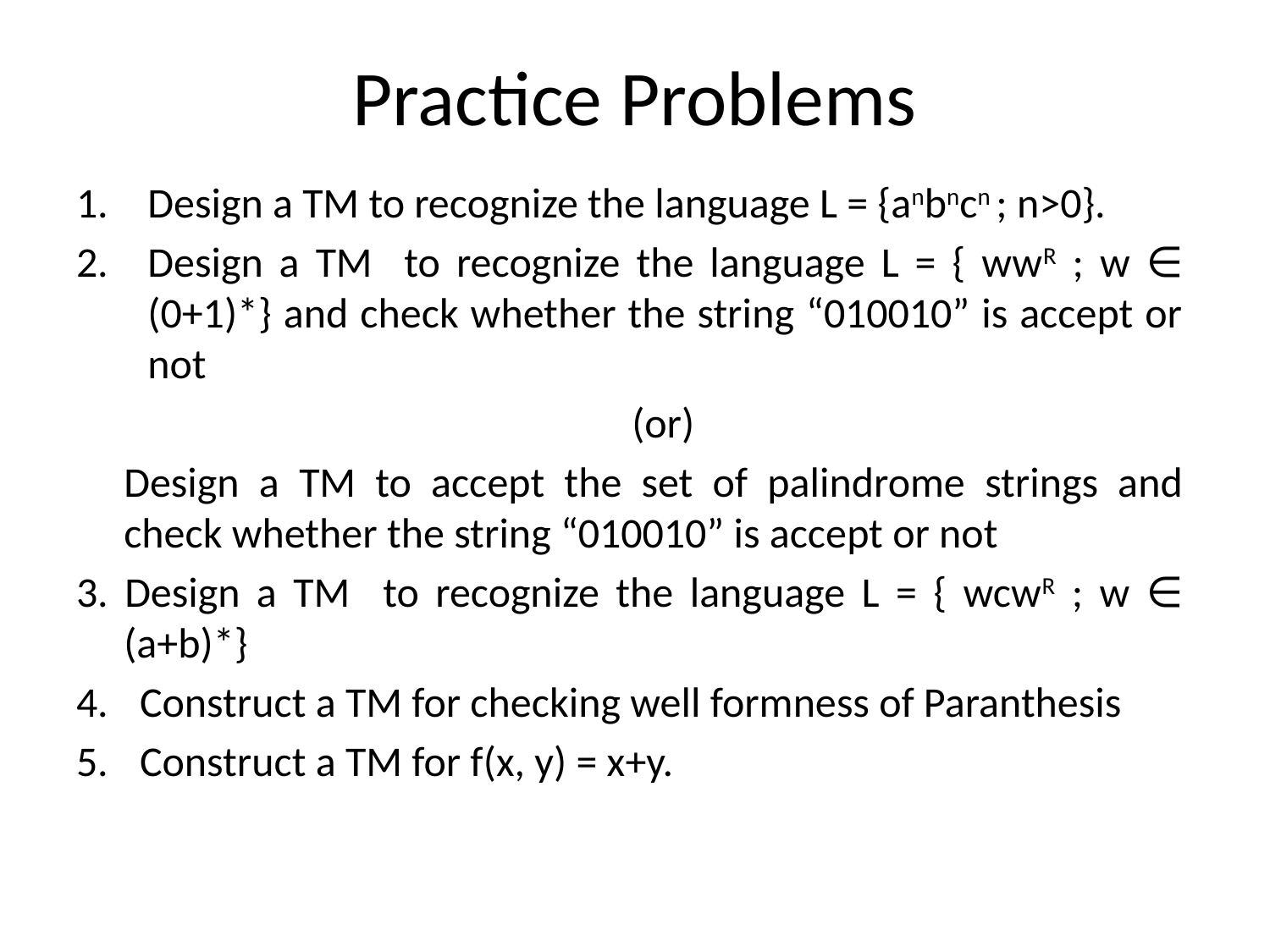

Practice Problems
Design a TM to recognize the language L = {anbncn ; n>0}.
Design a TM  to recognize the language L = { wwR ; w ∈ (0+1)*} and check whether the string “010010” is accept or not
					(or)
	Design a TM to accept the set of palindrome strings and check whether the string “010010” is accept or not
3. Design a TM  to recognize the language L = { wcwR ; w ∈ (a+b)*}
Construct a TM for checking well formness of Paranthesis
Construct a TM for f(x, y) = x+y.